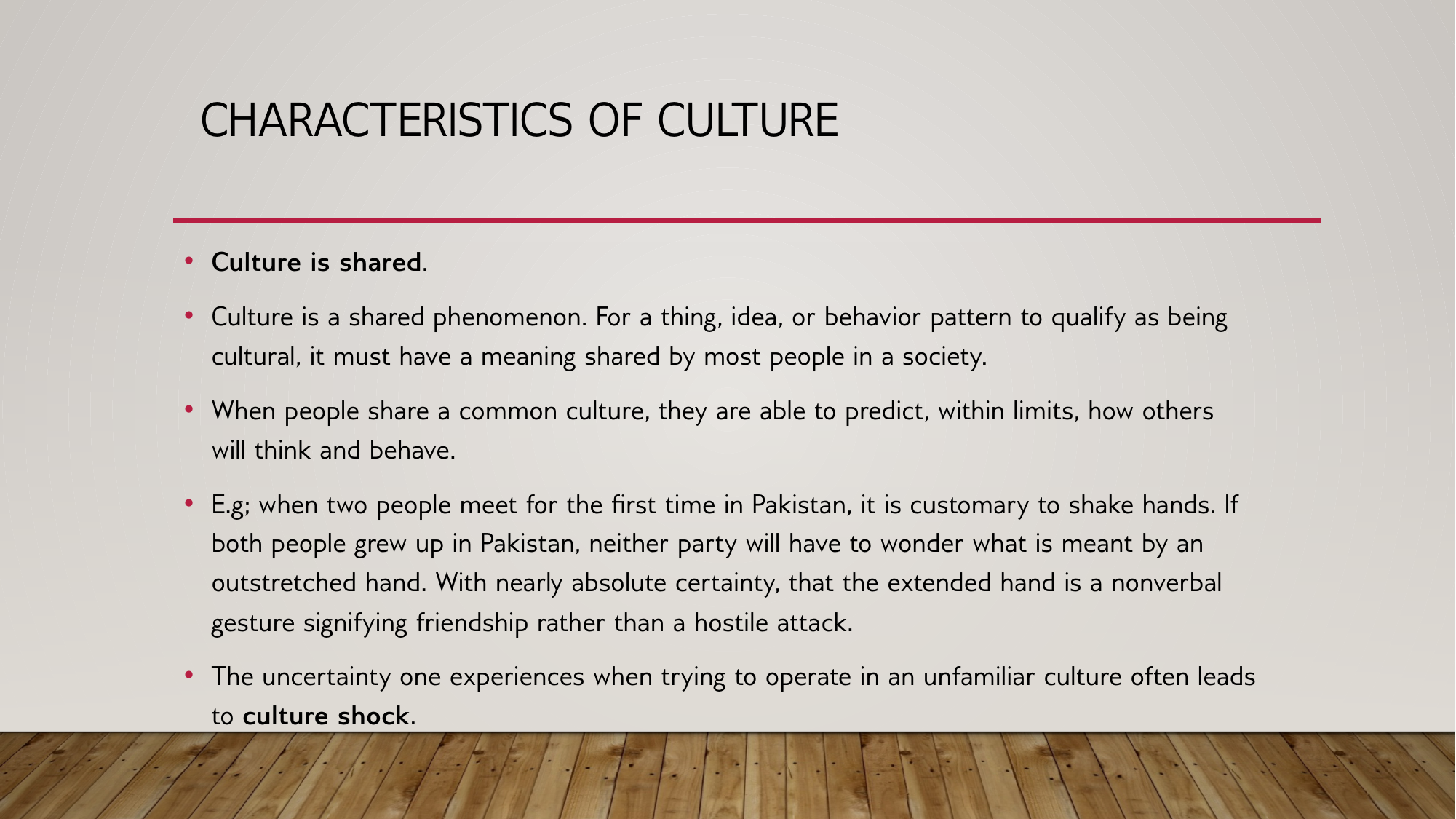

# Characteristics of Culture
Culture is shared.
Culture is a shared phenomenon. For a thing, idea, or behavior pattern to qualify as being cultural, it must have a meaning shared by most people in a society.
When people share a common culture, they are able to predict, within limits, how others will think and behave.
E.g; when two people meet for the first time in Pakistan, it is customary to shake hands. If both people grew up in Pakistan, neither party will have to wonder what is meant by an outstretched hand. With nearly absolute certainty, that the extended hand is a nonverbal gesture signifying friendship rather than a hostile attack.
The uncertainty one experiences when trying to operate in an unfamiliar culture often leads to culture shock.